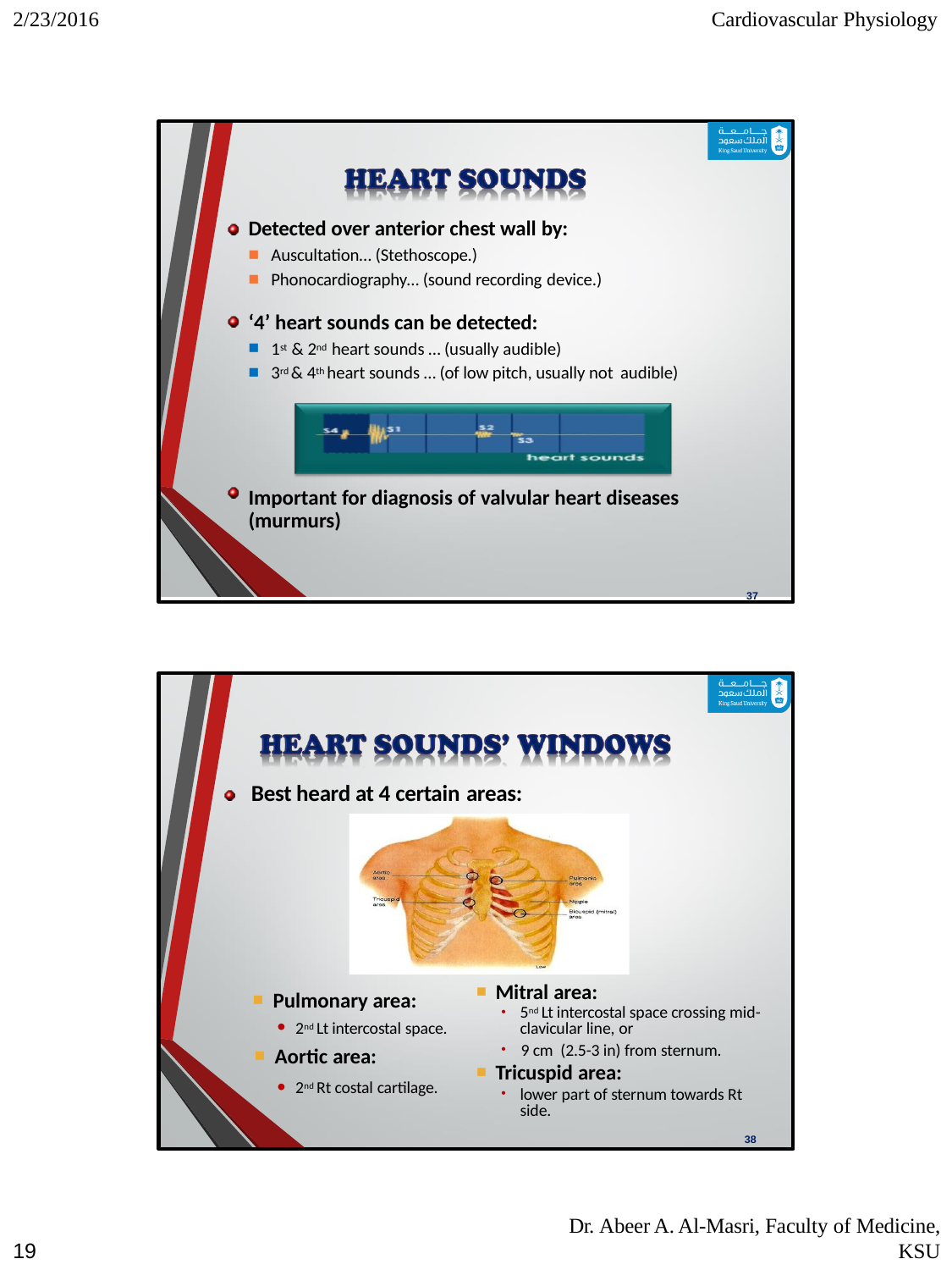

2/23/2016
Cardiovascular Physiology

Detected over anterior chest wall by:
Auscultation… (Stethoscope.)
Phonocardiography… (sound recording device.)

‘4’ heart sounds can be detected:
1st  & 2nd  heart sounds … (usually audible)
3rd & 4th heart sounds … (of low pitch, usually not audible)

Important for diagnosis of valvular heart diseases  (murmurs)

37

Best heard at 4 certain areas:

Mitral area:
5nd Lt intercostal space crossing mid-  clavicular line, or
9 cm  (2.5-3 in) from sternum.
Tricuspid area:
lower part of sternum towards Rt  side.
38
Pulmonary area:
2nd Lt intercostal space.
Aortic area:
2nd Rt costal cartilage.

Dr. Abeer A. Al-Masri, Faculty of Medicine,
KSU
19